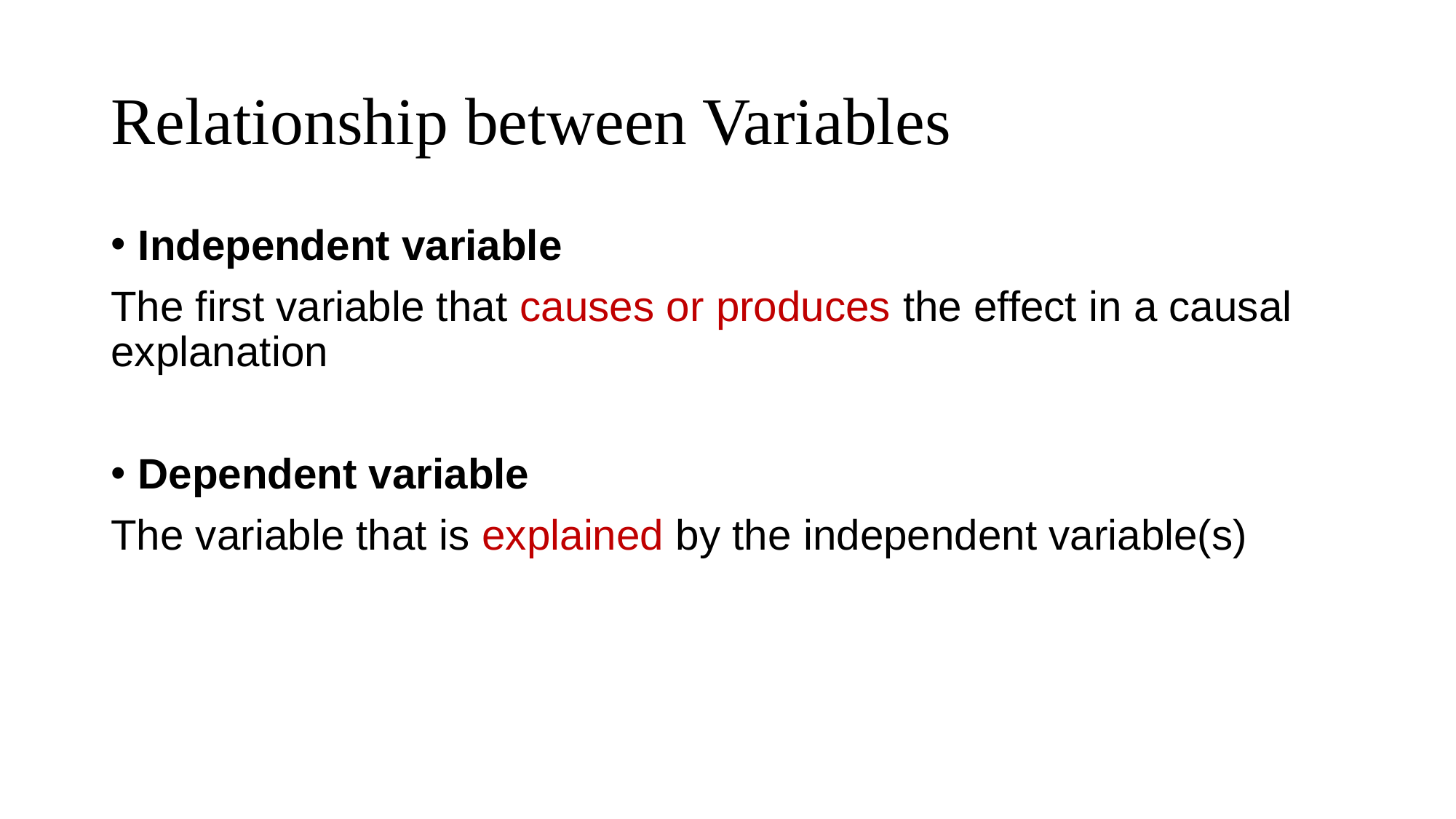

# Relationship between Variables
Independent variable
The first variable that causes or produces the effect in a causal explanation

Dependent variable
The variable that is explained by the independent variable(s)